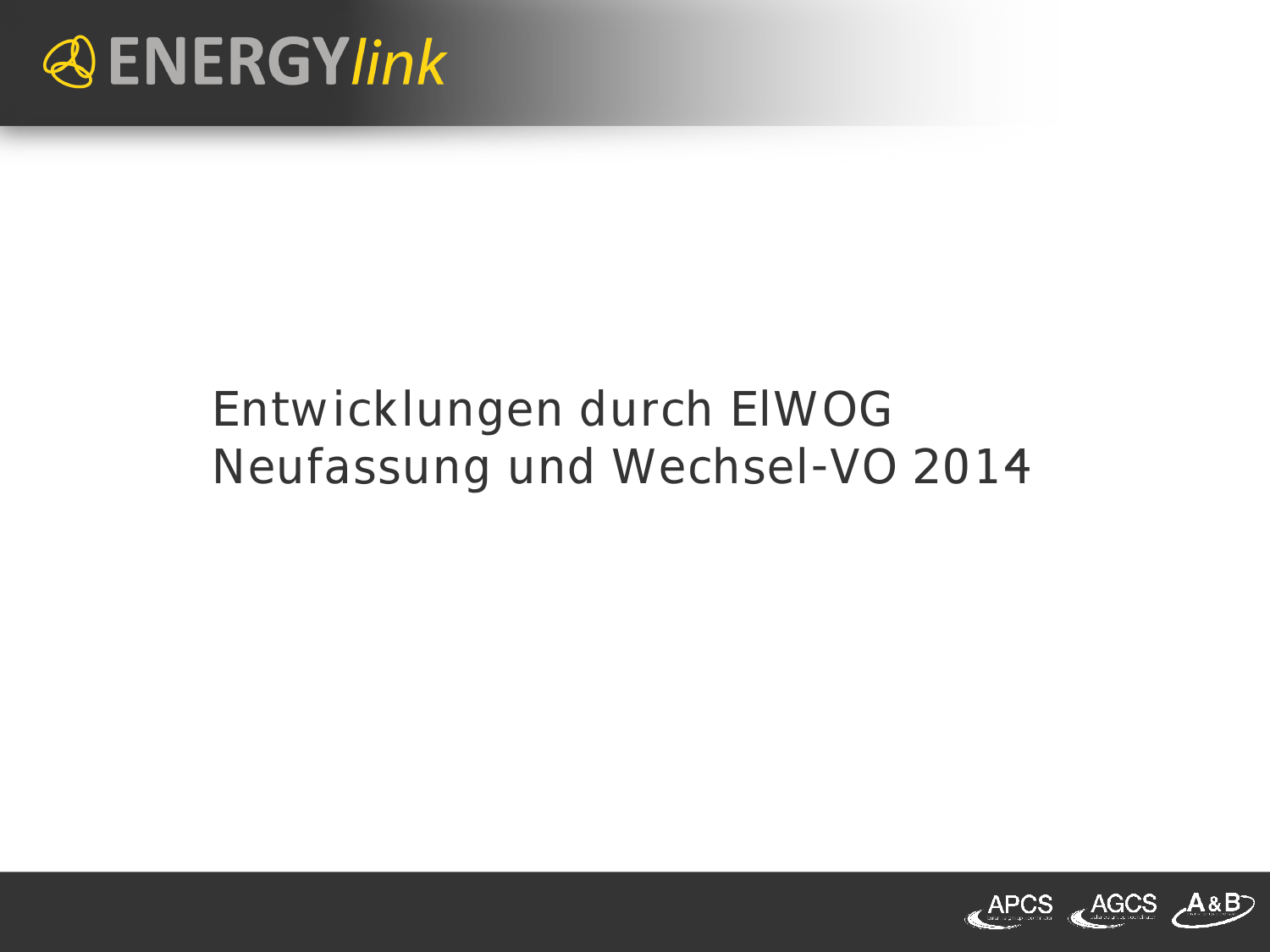

# Entwicklungen durch ElWOG Neufassung und Wechsel-VO 2014